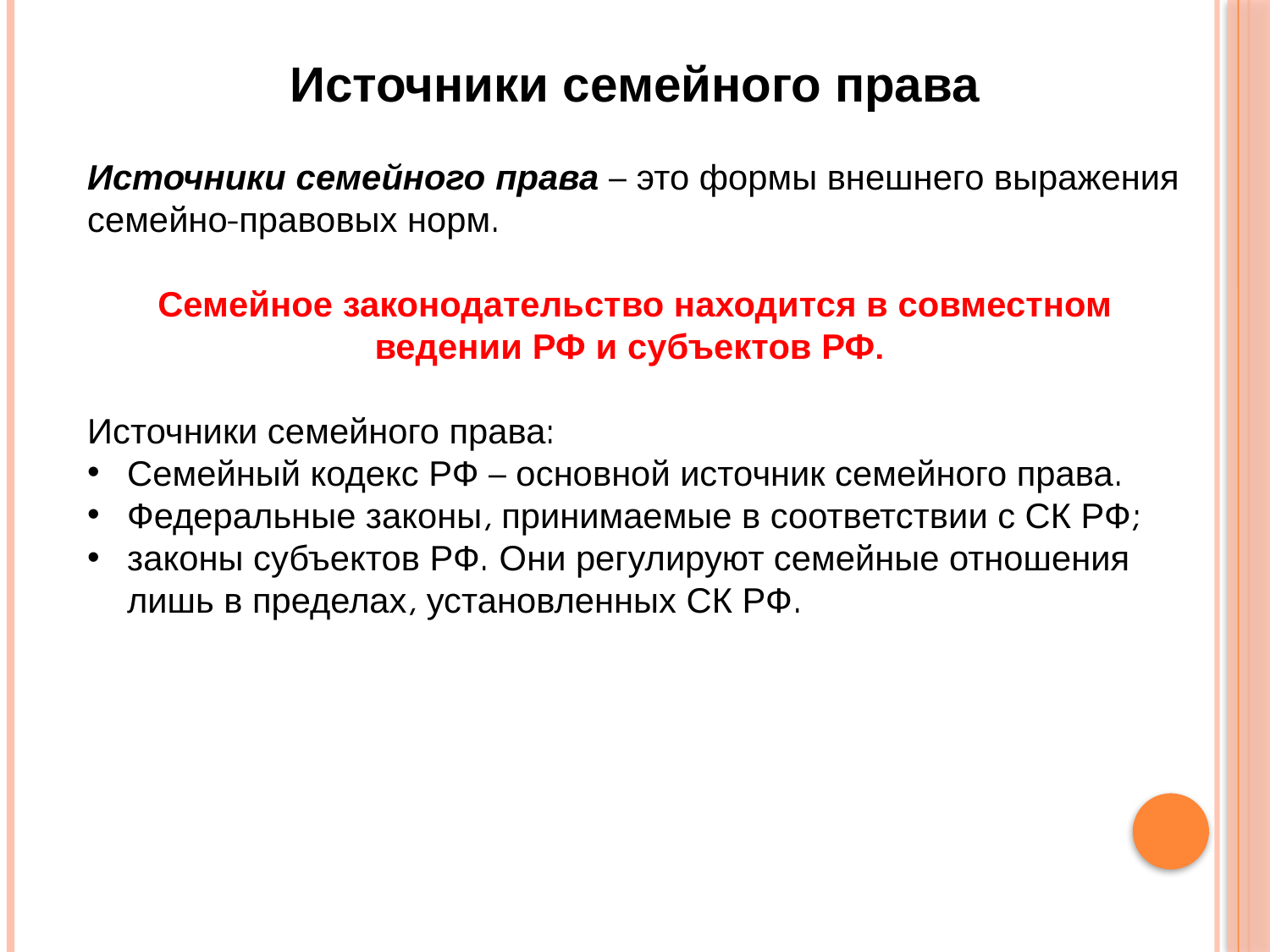

Источники семейного права

Источники семейного права – это формы внешнего выражения семейно-правовых норм.

Семейное законодательство находится в совместном ведении РФ и субъектов РФ.

Источники семейного права:
Семейный кодекс РФ – основной источник семейного права.
Федеральные законы, принимаемые в соответствии с СК РФ;
законы субъектов РФ. Они регулируют семейные отношения лишь в пределах, установленных СК РФ.